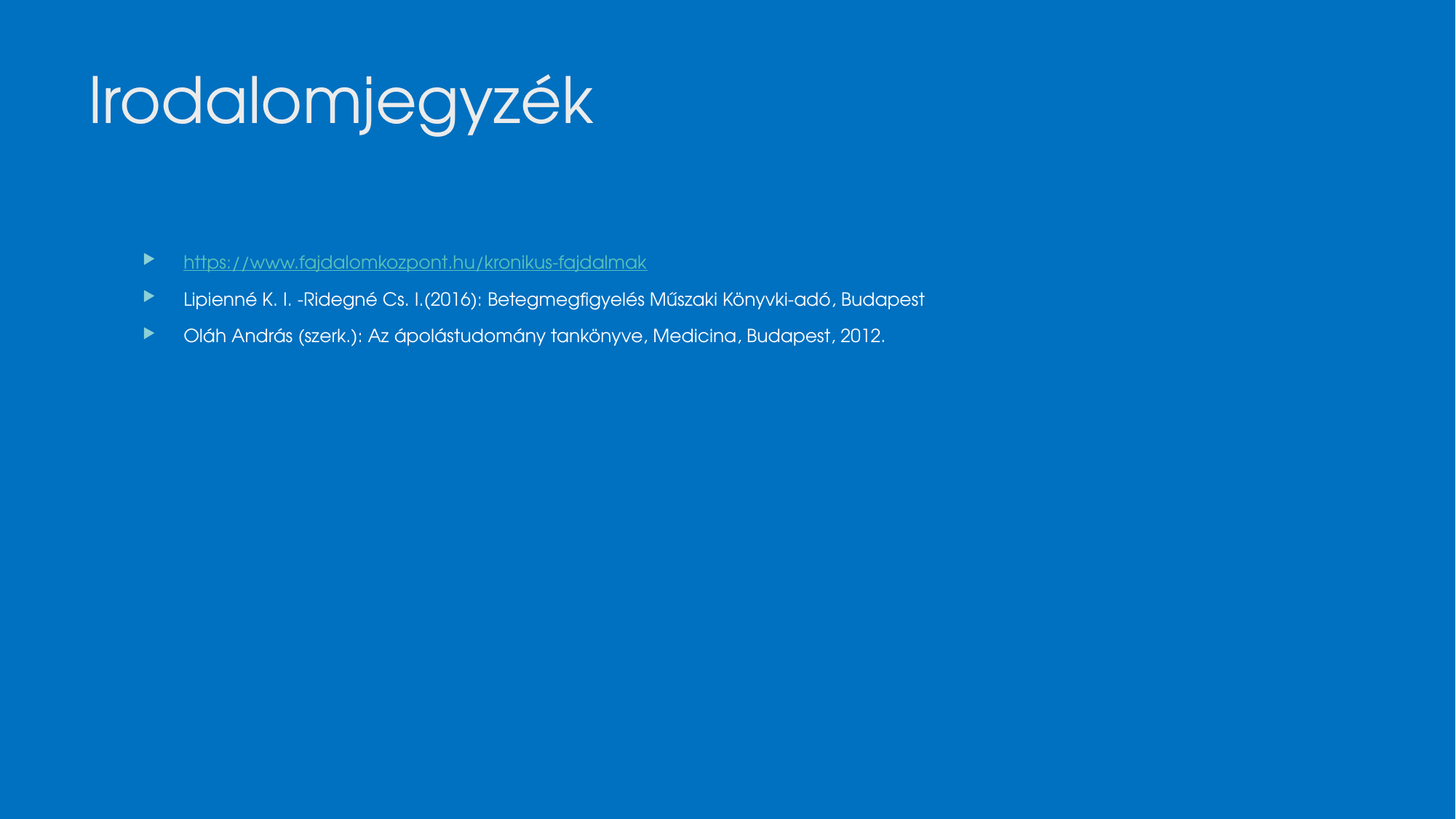

# Irodalomjegyzék
https://www.fajdalomkozpont.hu/kronikus-fajdalmak
Lipienné K. I. -Ridegné Cs. I.(2016): Betegmegfigyelés Műszaki Könyvki-adó, Budapest
Oláh András (szerk.): Az ápolástudomány tankönyve, Medicina, Budapest, 2012.